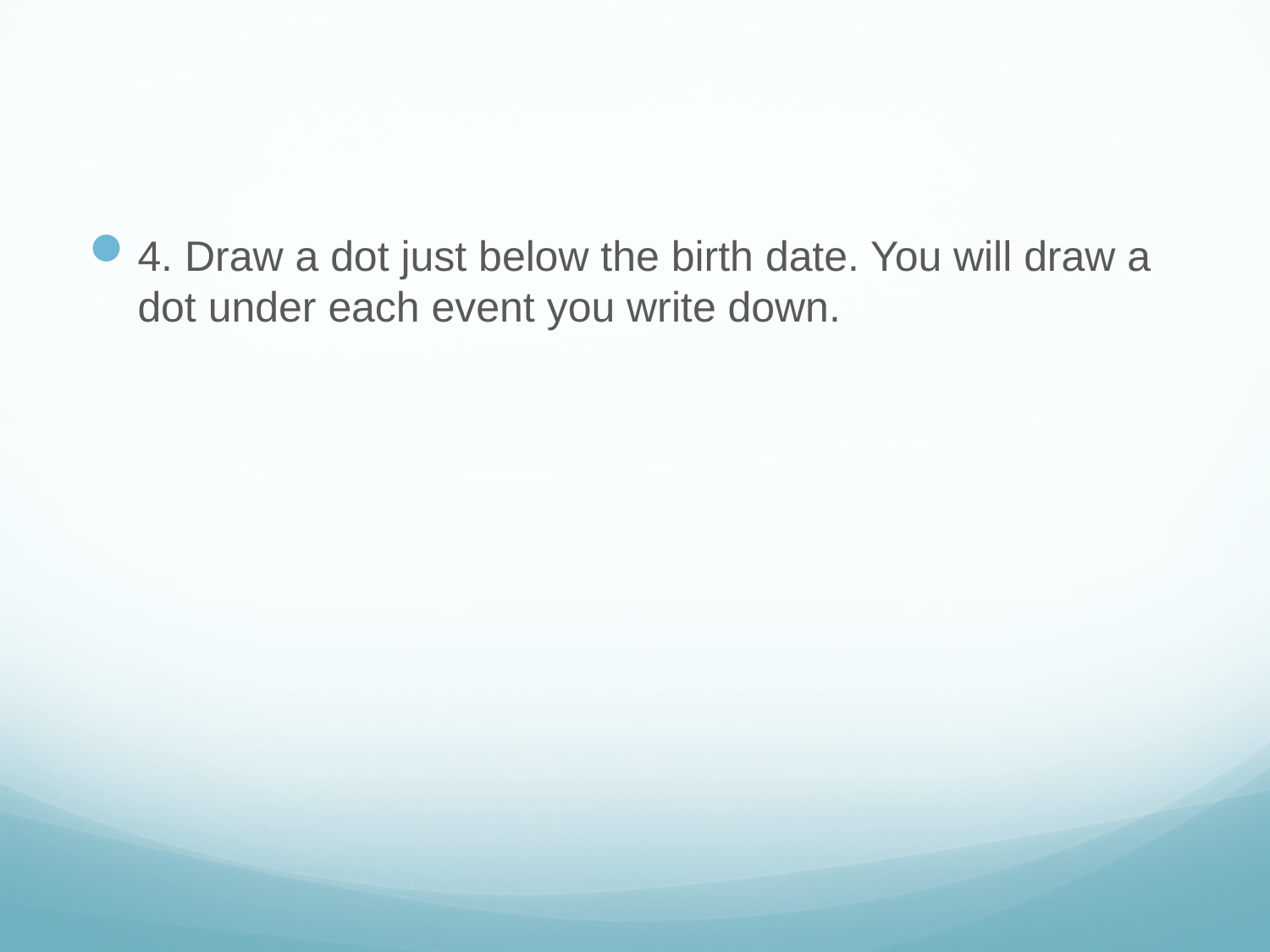

#
4. Draw a dot just below the birth date. You will draw a dot under each event you write down.